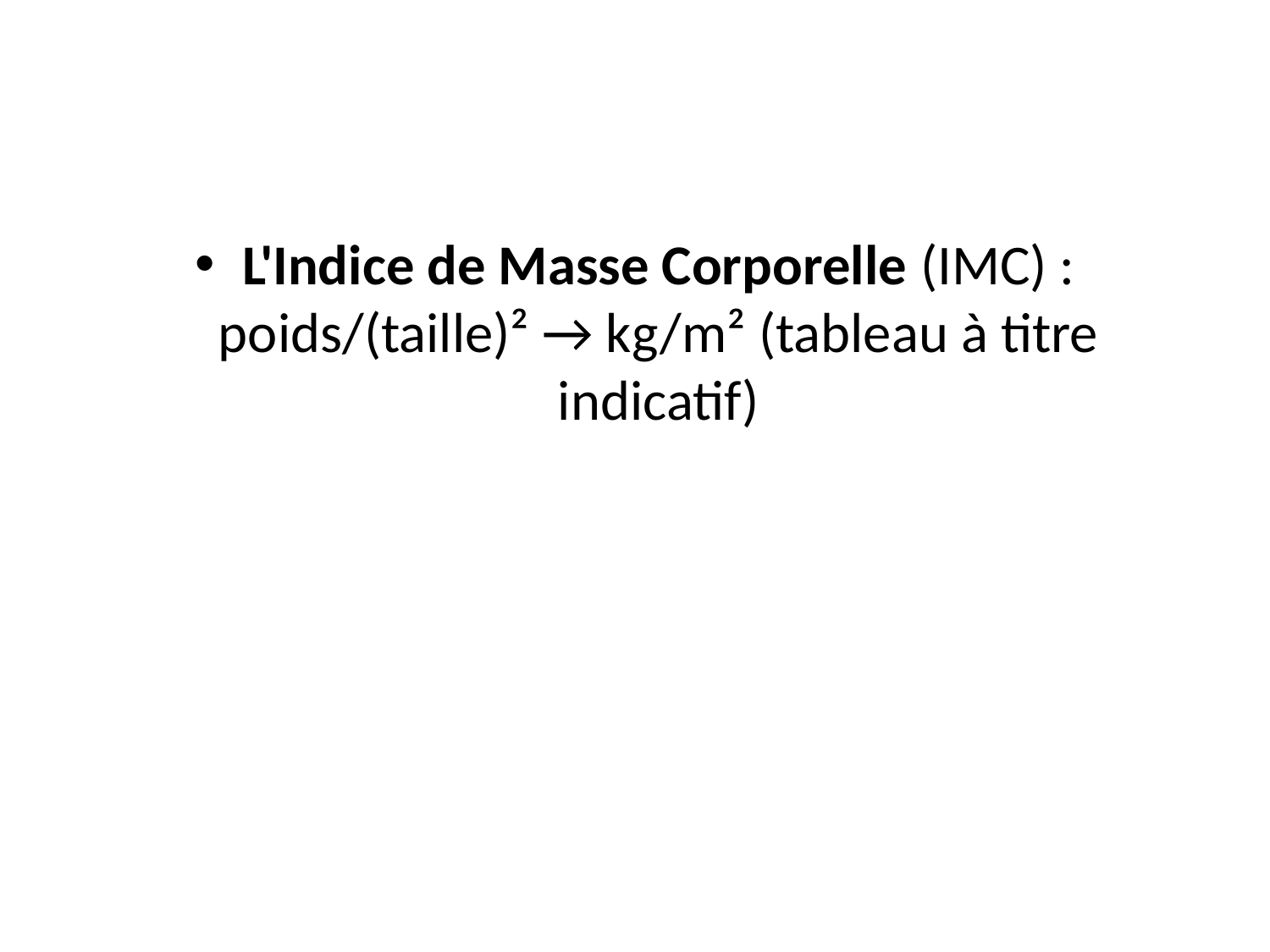

#
L'Indice de Masse Corporelle (IMC) : poids/(taille)² → kg/m² (tableau à titre indicatif)